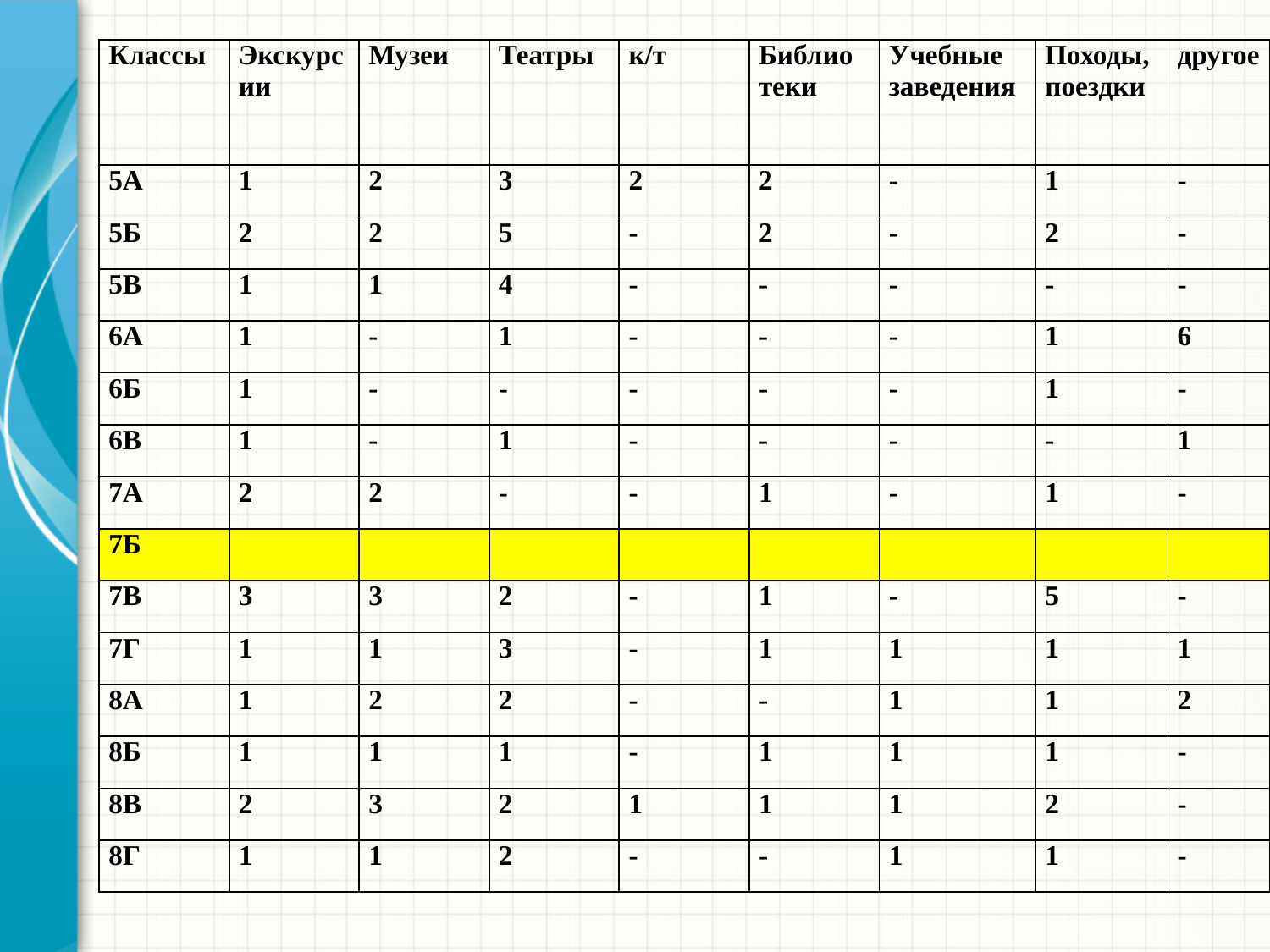

| Классы | Экскурсии | Музеи | Театры | к/т | Библио теки | Учебные заведения | Походы, поездки | другое |
| --- | --- | --- | --- | --- | --- | --- | --- | --- |
| 5А | 1 | 2 | 3 | 2 | 2 | - | 1 | - |
| 5Б | 2 | 2 | 5 | - | 2 | - | 2 | - |
| 5В | 1 | 1 | 4 | - | - | - | - | - |
| 6А | 1 | - | 1 | - | - | - | 1 | 6 |
| 6Б | 1 | - | - | - | - | - | 1 | - |
| 6В | 1 | - | 1 | - | - | - | - | 1 |
| 7А | 2 | 2 | - | - | 1 | - | 1 | - |
| 7Б |  |  |  |  |  |  |  |  |
| 7В | 3 | 3 | 2 | - | 1 | - | 5 | - |
| 7Г | 1 | 1 | 3 | - | 1 | 1 | 1 | 1 |
| 8А | 1 | 2 | 2 | - | - | 1 | 1 | 2 |
| 8Б | 1 | 1 | 1 | - | 1 | 1 | 1 | - |
| 8В | 2 | 3 | 2 | 1 | 1 | 1 | 2 | - |
| 8Г | 1 | 1 | 2 | - | - | 1 | 1 | - |